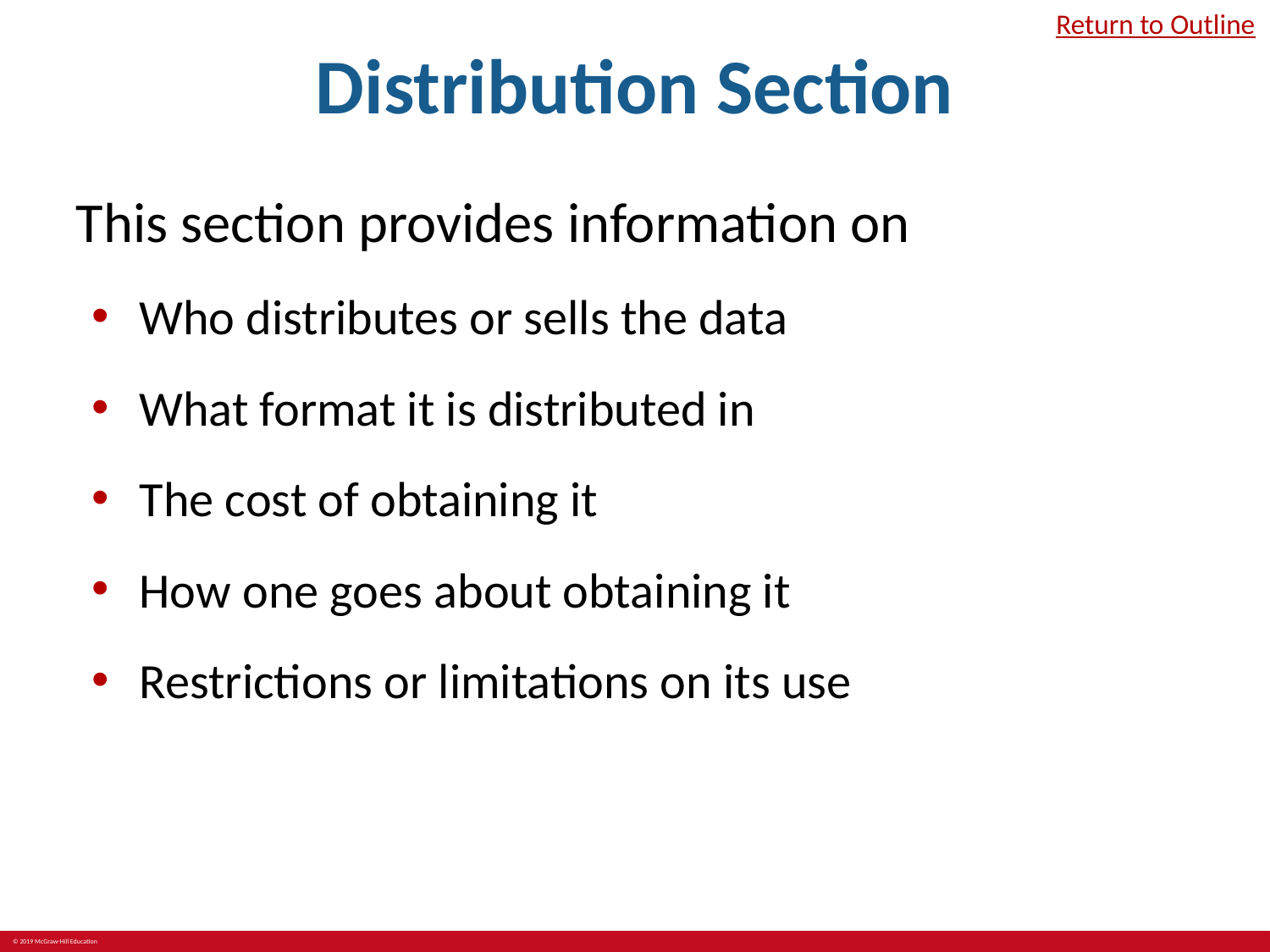

# Distribution Section
Return to Outline
This section provides information on
Who distributes or sells the data
What format it is distributed in
The cost of obtaining it
How one goes about obtaining it
Restrictions or limitations on its use